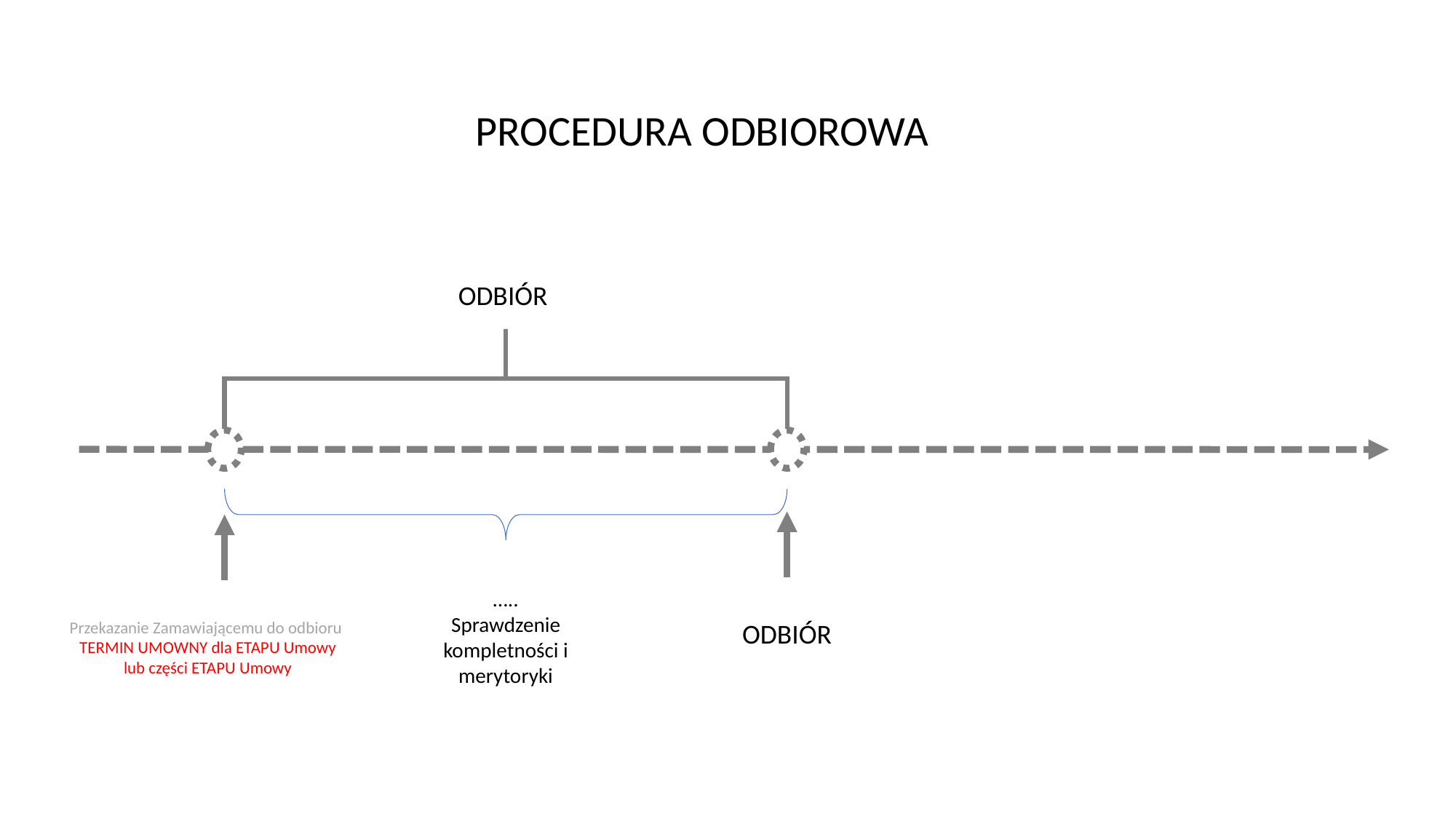

PROCEDURA ODBIOROWA

ODBIÓR

…..
Sprawdzenie kompletności i merytoryki
ODBIÓR
Przekazanie Zamawiającemu do odbioru
TERMIN UMOWNY dla ETAPU Umowy
lub części ETAPU Umowy